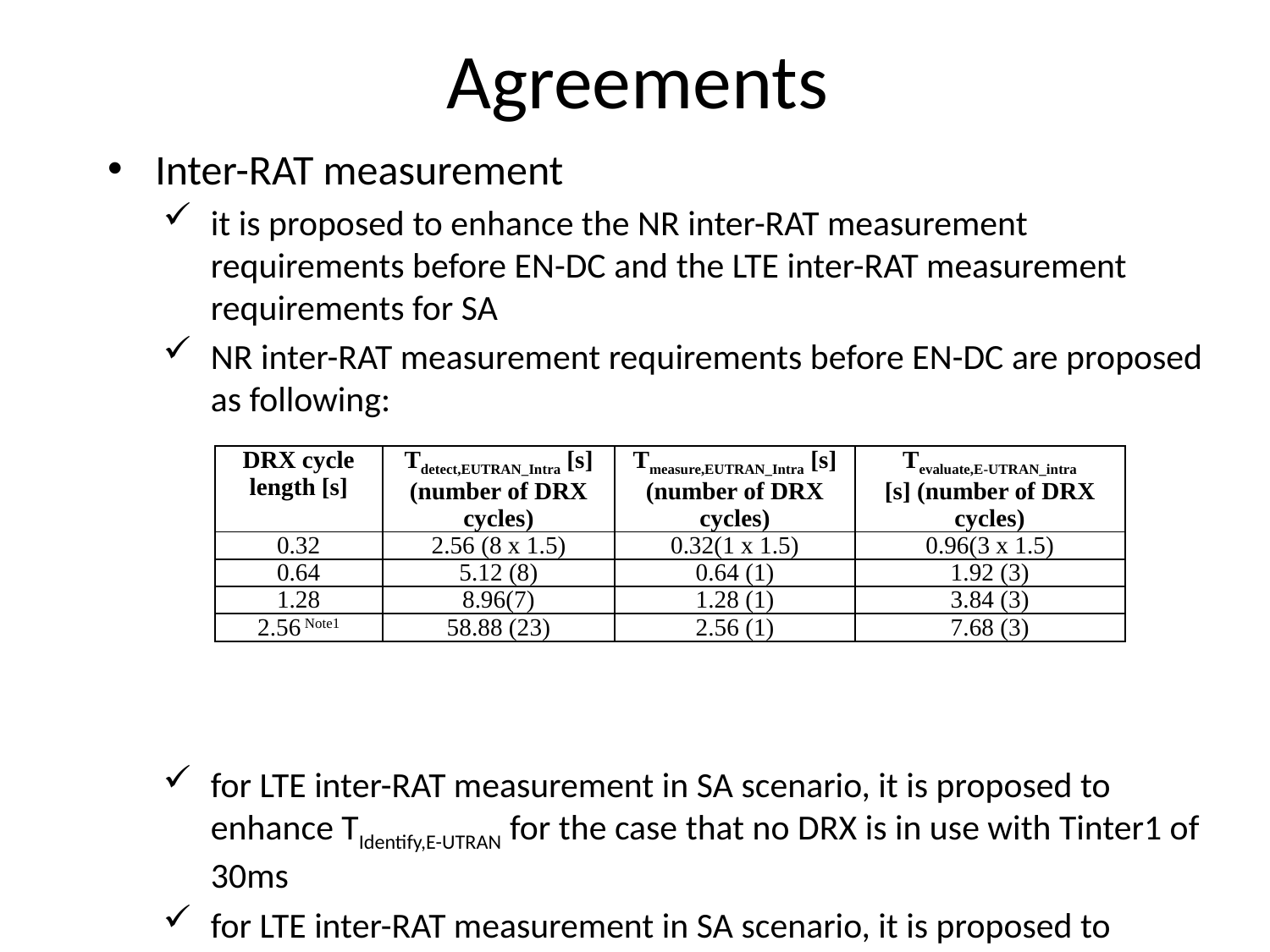

# Agreements
Inter-RAT measurement
it is proposed to enhance the NR inter-RAT measurement requirements before EN-DC and the LTE inter-RAT measurement requirements for SA
NR inter-RAT measurement requirements before EN-DC are proposed as following:

for LTE inter-RAT measurement in SA scenario, it is proposed to enhance TIdentify,E-UTRAN for the case that no DRX is in use with Tinter1 of 30ms
for LTE inter-RAT measurement in SA scenario, it is proposed to enhance TIdentify,E-UTRAN for the case that DRX is in use

| DRX cycle length [s] | Tdetect,EUTRAN\_Intra [s] (number of DRX cycles) | Tmeasure,EUTRAN\_Intra [s] (number of DRX cycles) | Tevaluate,E-UTRAN\_intra [s] (number of DRX cycles) |
| --- | --- | --- | --- |
| 0.32 | 2.56 (8 x 1.5) | 0.32(1 x 1.5) | 0.96(3 x 1.5) |
| 0.64 | 5.12 (8) | 0.64 (1) | 1.92 (3) |
| 1.28 | 8.96(7) | 1.28 (1) | 3.84 (3) |
| 2.56 Note1 | 58.88 (23) | 2.56 (1) | 7.68 (3) |